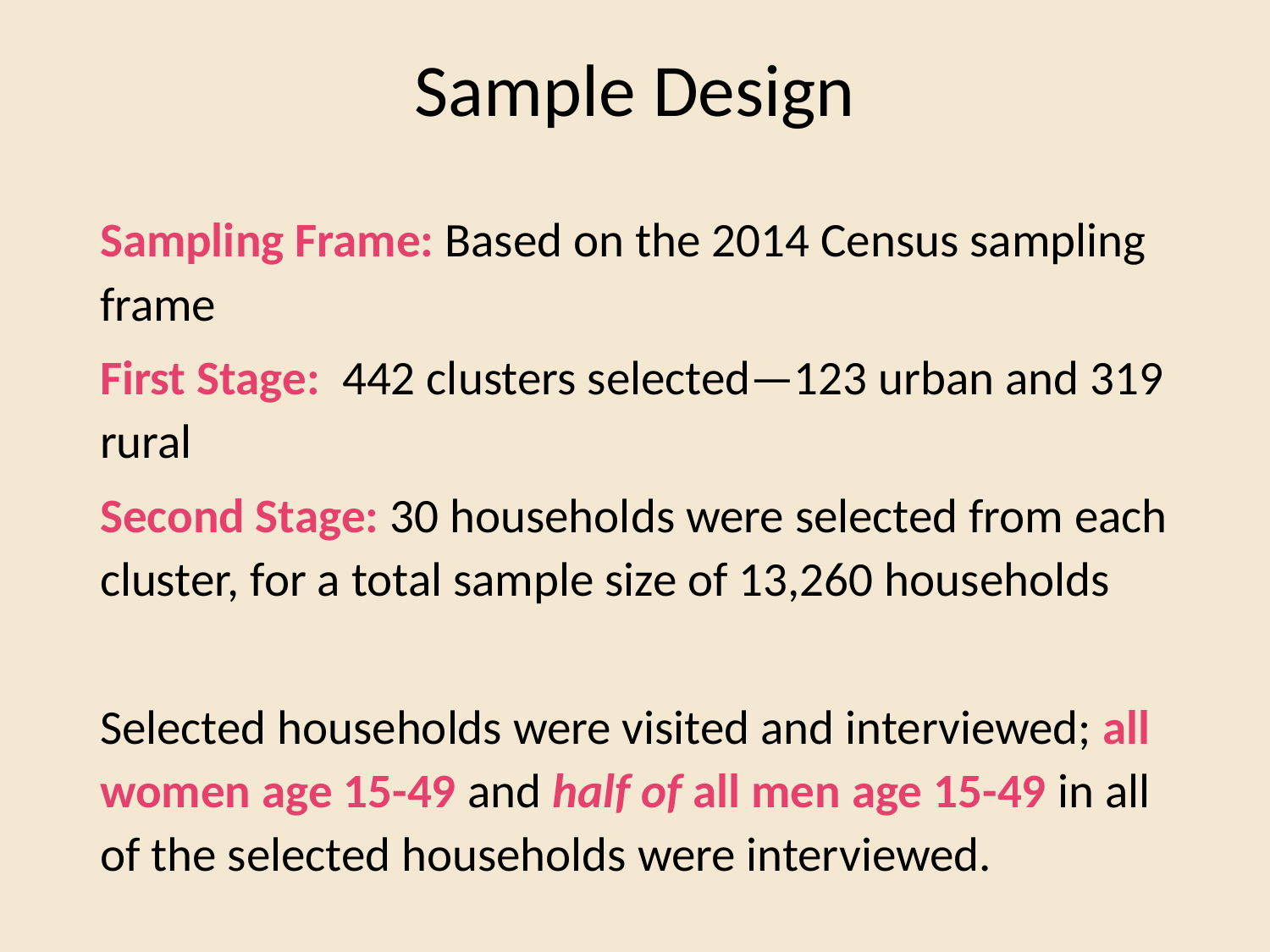

# Sample Design
Sampling Frame: Based on the 2014 Census sampling frame
First Stage:  442 clusters selected—123 urban and 319 rural
Second Stage: 30 households were selected from each cluster, for a total sample size of 13,260 households

Selected households were visited and interviewed; all women age 15-49 and half of all men age 15-49 in all of the selected households were interviewed.